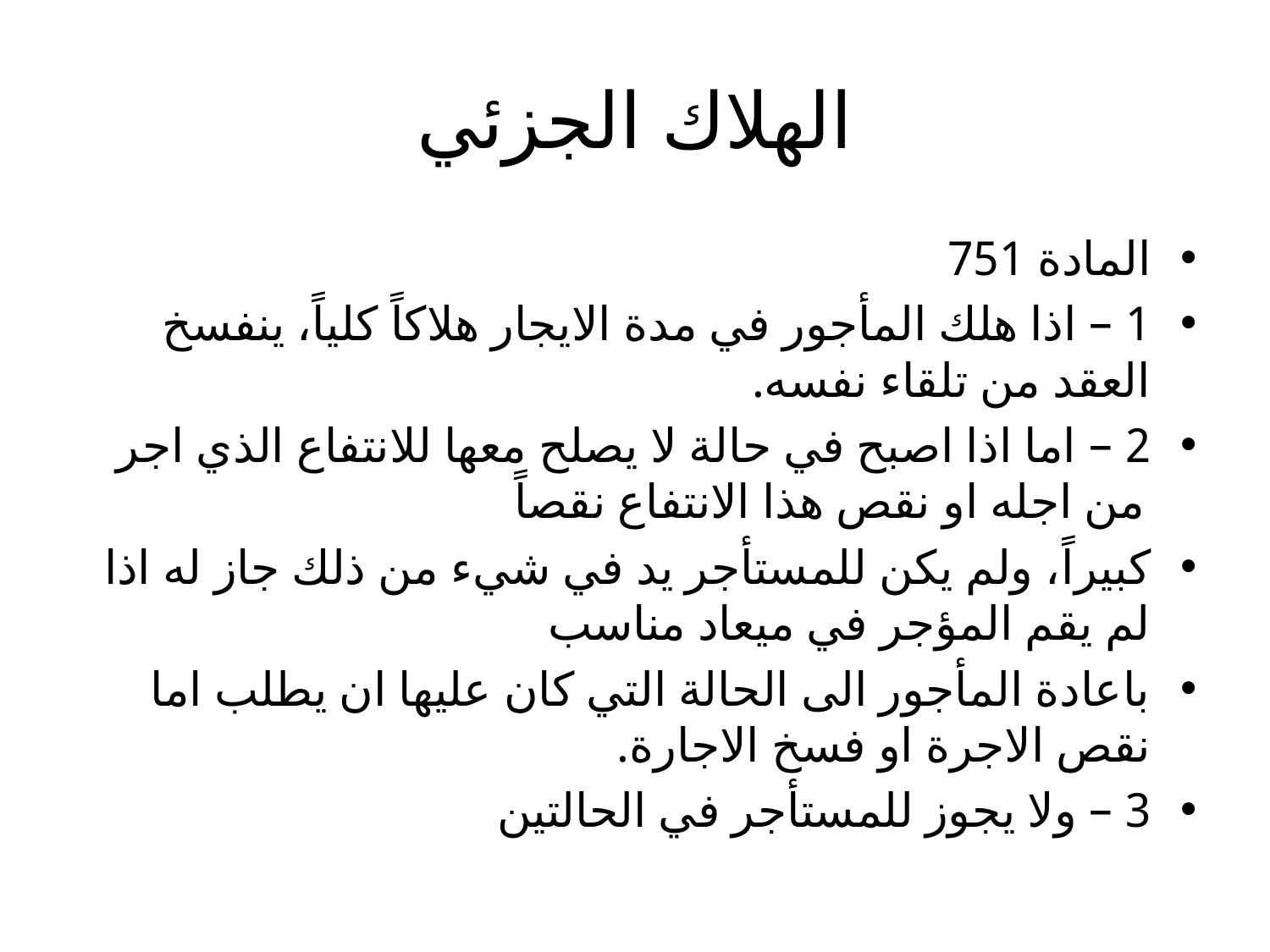

# الهلاك الجزئي
المادة 751
1 – اذا ھلك المأجور في مدة الايجار ھلاكاً كلیاً، ينفسخ العقد من تلقاء نفسه.
2 – اما اذا اصبح في حالة لا يصلح معھا للانتفاع الذي اجر من اجله او نقص ھذا الانتفاع نقصاً
كبیراً، ولم يكن للمستأجر يد في شيء من ذلك جاز له اذا لم يقم المؤجر في میعاد مناسب
باعادة المأجور الى الحالة التي كان علیھا ان يطلب اما نقص الاجرة او فسخ الاجارة.
3 – ولا يجوز للمستأجر في الحالتین